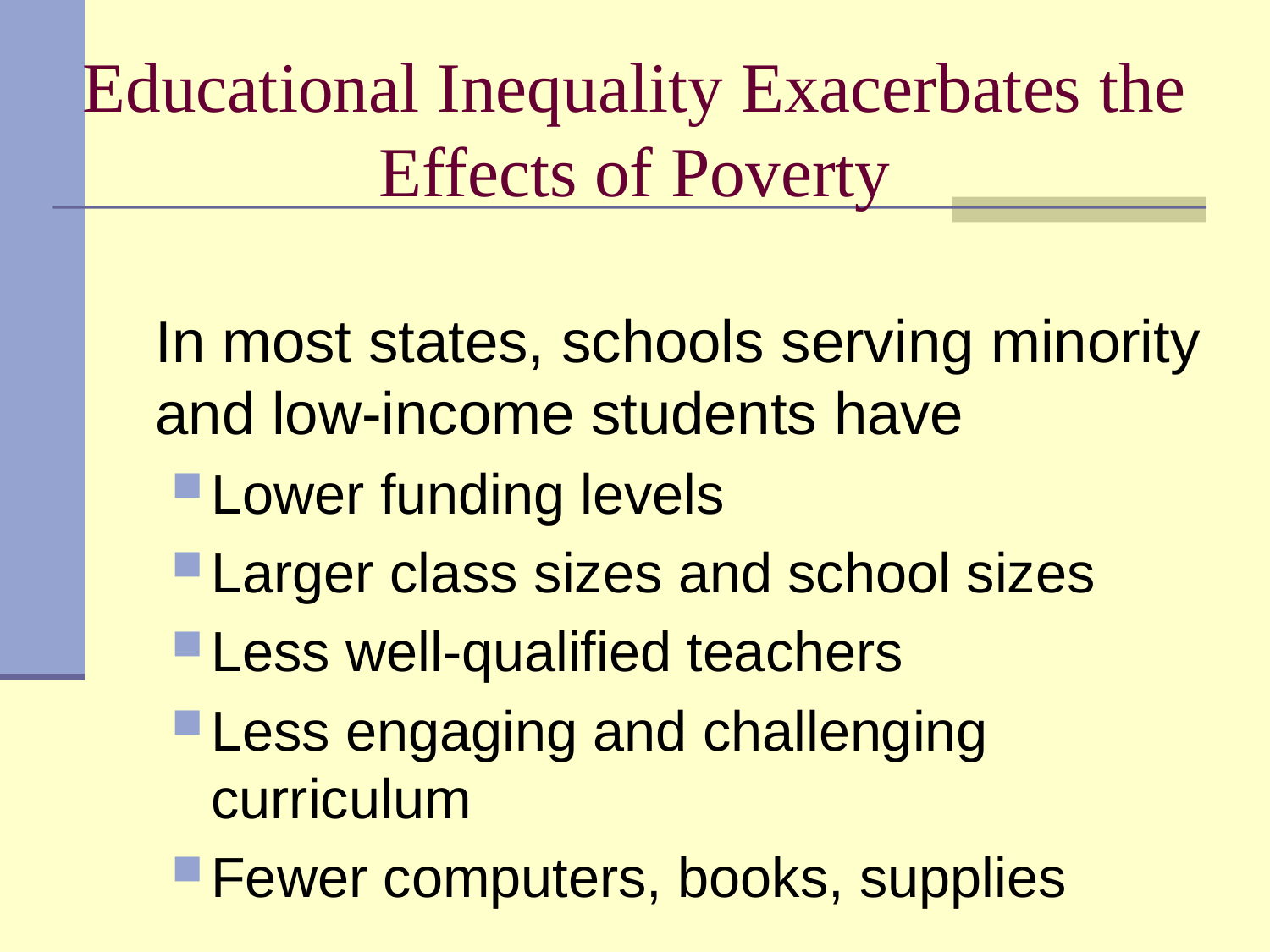

# Educational Inequality Exacerbates the Effects of Poverty
	In most states, schools serving minority and low-income students have
Lower funding levels
Larger class sizes and school sizes
Less well-qualified teachers
Less engaging and challenging curriculum
Fewer computers, books, supplies